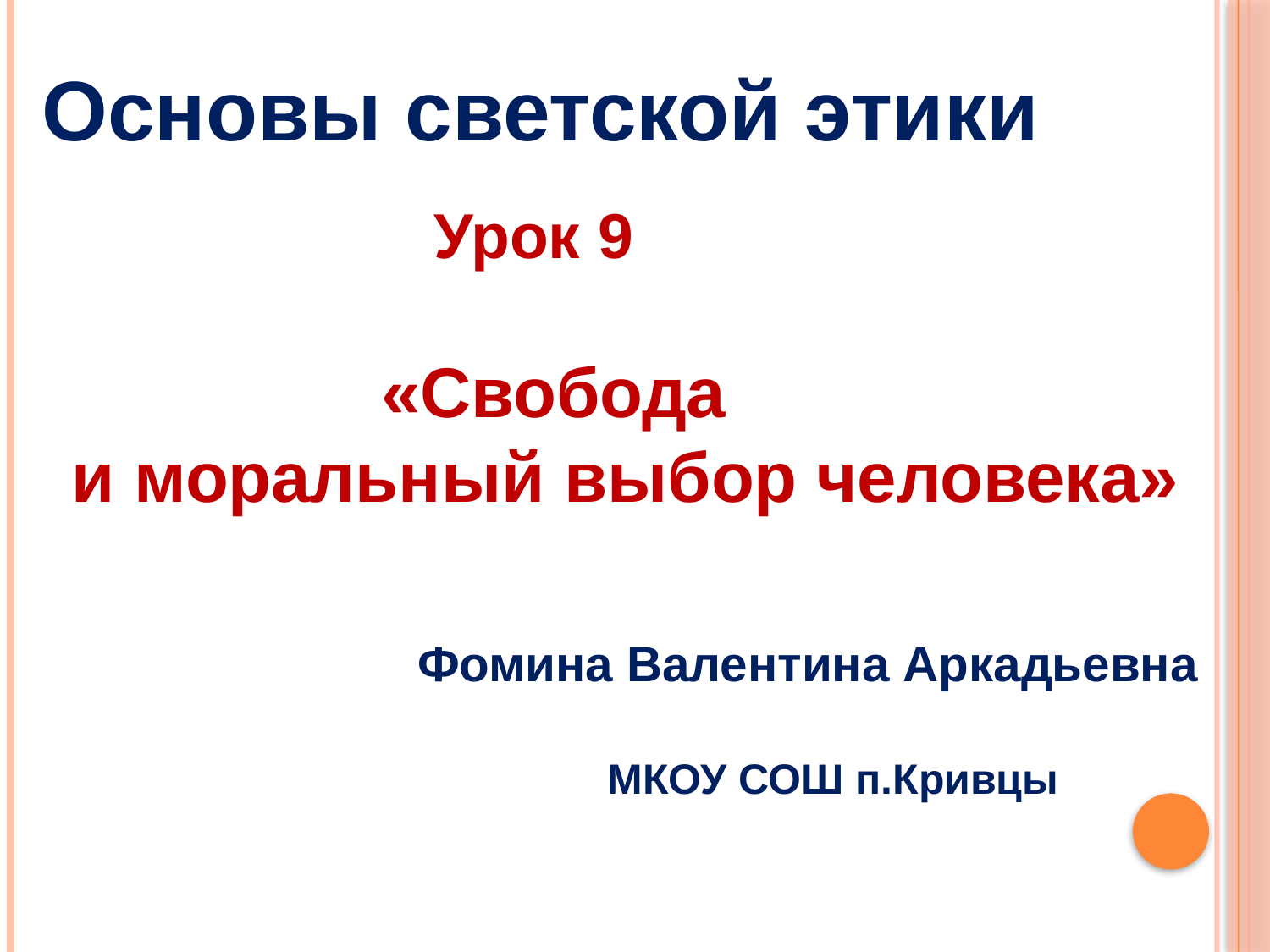

Основы светской этики
                        Урок 9

                     «Свобода
   и моральный выбор человека»
Фомина Валентина Аркадьевна
МКОУ СОШ п.Кривцы